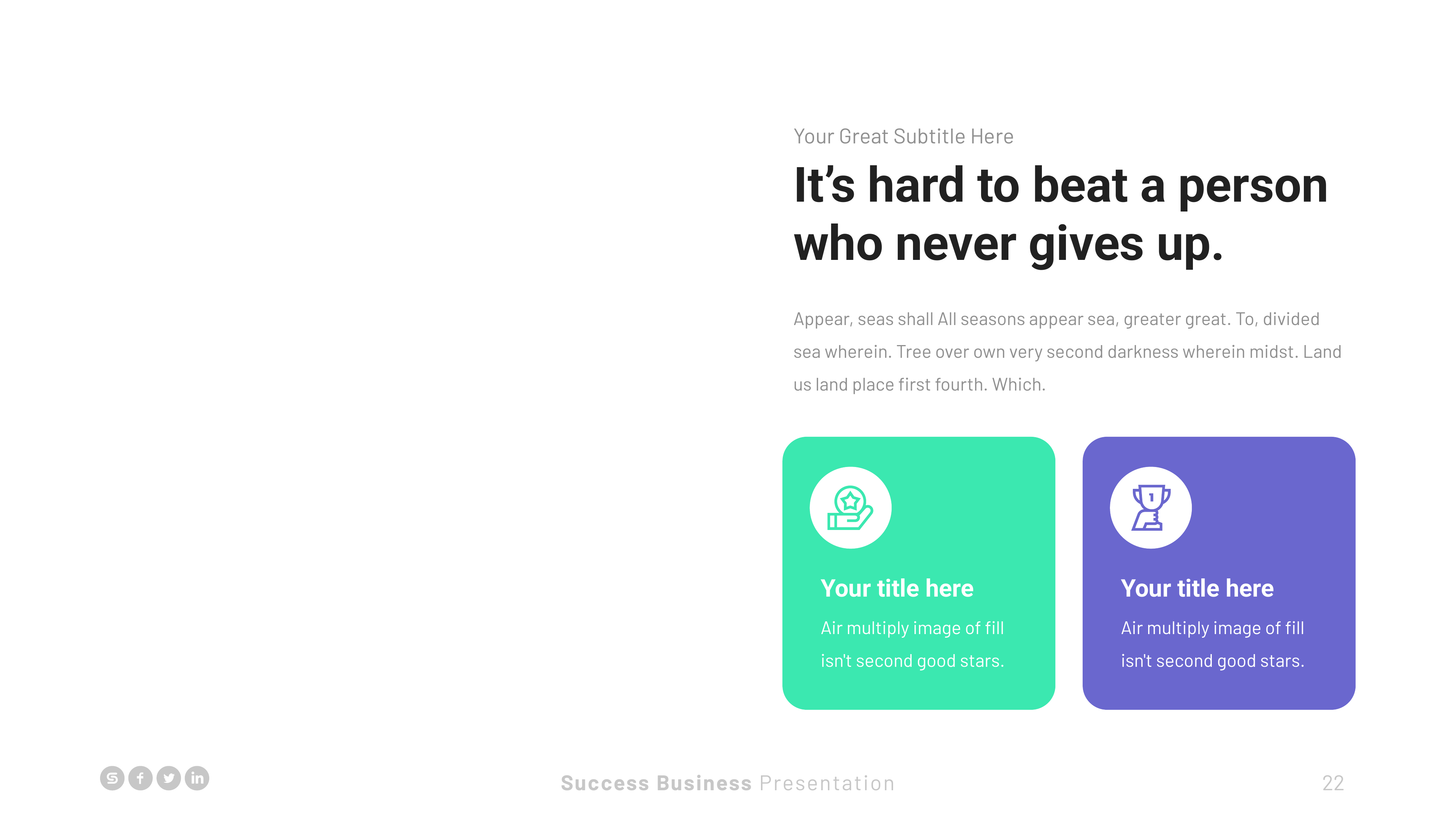

Your Great Subtitle Here
It’s hard to beat a person who never gives up.
Appear, seas shall All seasons appear sea, greater great. To, divided sea wherein. Tree over own very second darkness wherein midst. Land us land place first fourth. Which.

Your title here
Air multiply image of fill isn't second good stars.
Your title here
Air multiply image of fill isn't second good stars.